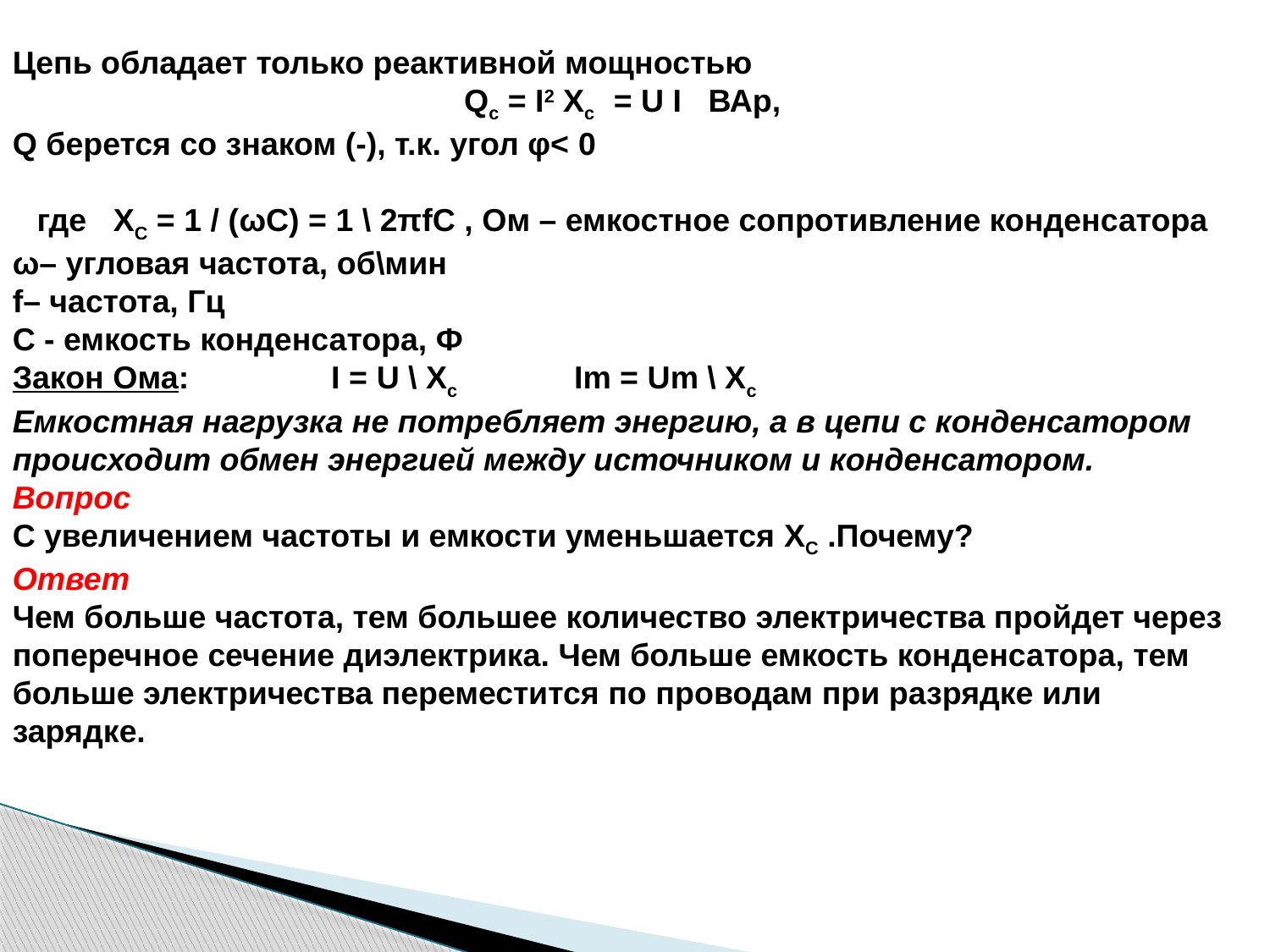

Цепь обладает только реактивной мощностью
Qс = I2 Xс   = U I   ВАр,
Q берется со знаком (-), т.к. угол φ< 0

где   XC = 1 / (ωC) = 1 \ 2πfC , Ом – емкостное сопротивление конденсатора
ω– угловая частота, об\мин
f– частота, Гц
С - емкость конденсатора, Ф
Закон Ома:                I = U \ Xc                       Im = Um \ Xc
Емкостная нагрузка не потребляет энергию, а в цепи с конденсатором происходит обмен энергией между источником и конденсатором.
Вопрос
С увеличением частоты и емкости уменьшается XC .Почему?
Ответ
Чем больше частота, тем большее количество электричества пройдет через поперечное сечение диэлектрика. Чем больше емкость конденсатора, тем больше электричества переместится по проводам при разрядке или зарядке.